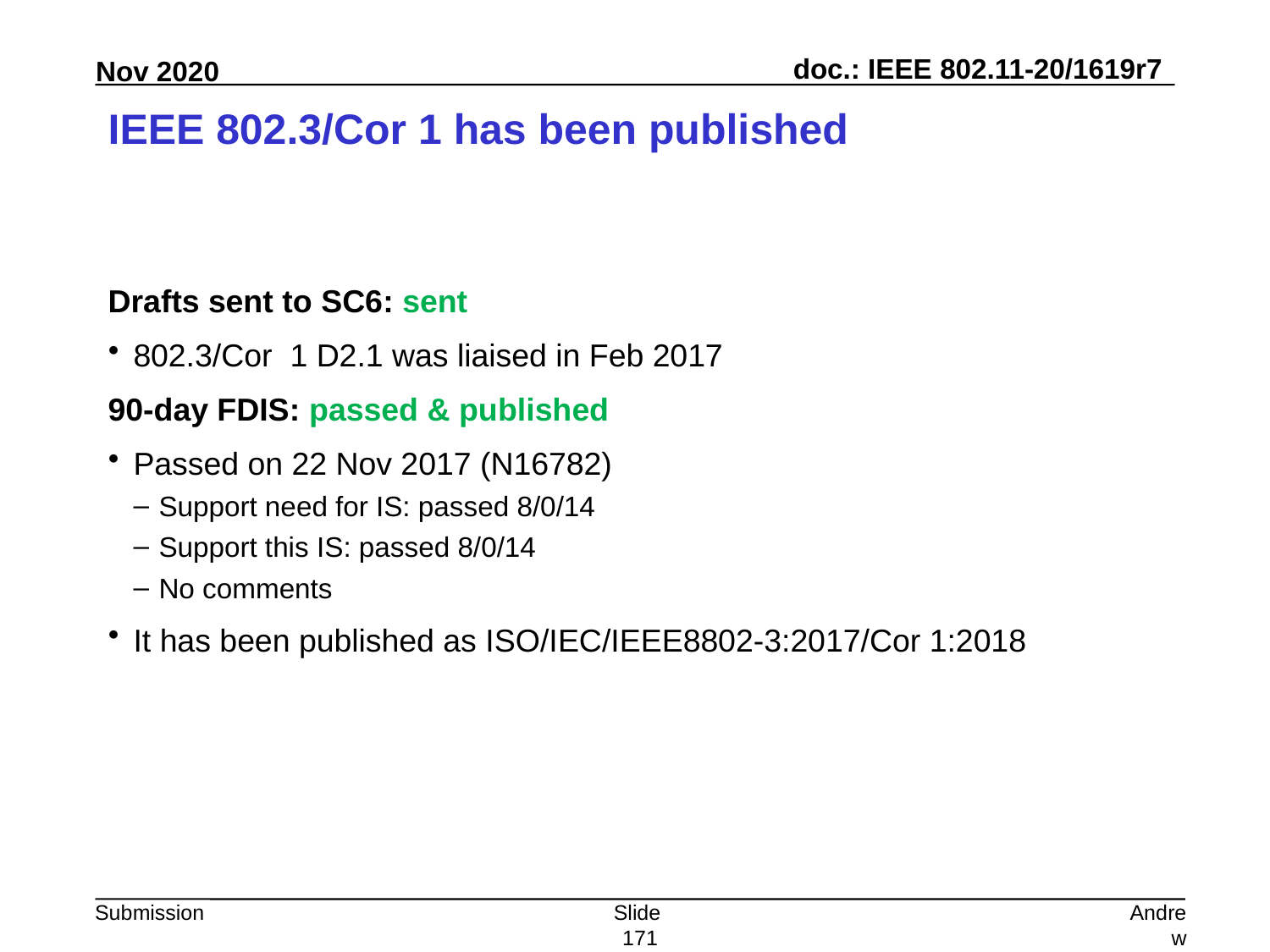

# IEEE 802.3/Cor 1 has been published
Drafts sent to SC6: sent
802.3/Cor  1 D2.1 was liaised in Feb 2017
90-day FDIS: passed & published
Passed on 22 Nov 2017 (N16782)
Support need for IS: passed 8/0/14
Support this IS: passed 8/0/14
No comments
It has been published as ISO/IEC/IEEE8802-3:2017/Cor 1:2018

Slide 171
Andrew Myles, Cisco